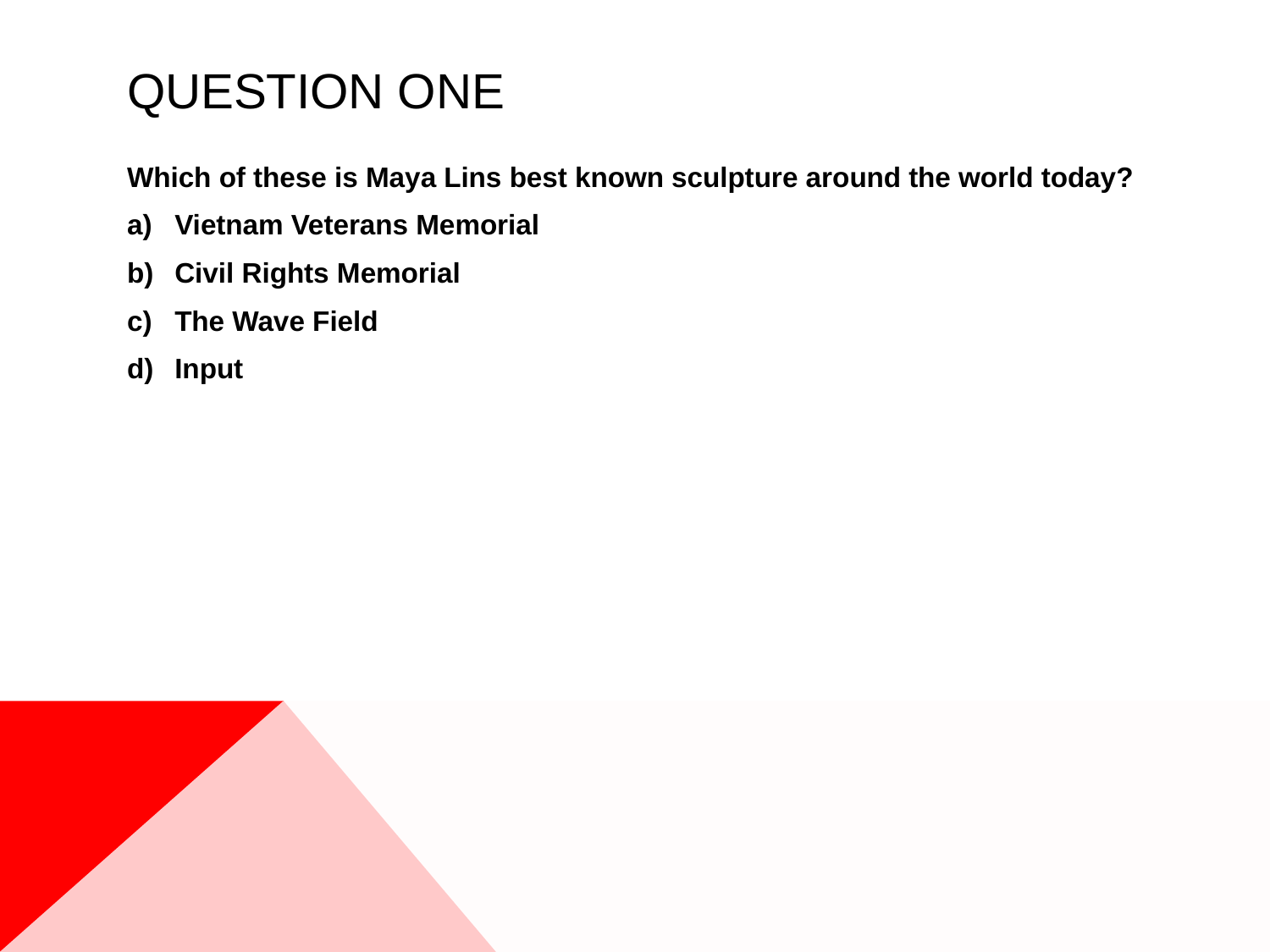

# Question one
Which of these is Maya Lins best known sculpture around the world today?
Vietnam Veterans Memorial
Civil Rights Memorial
The Wave Field
Input